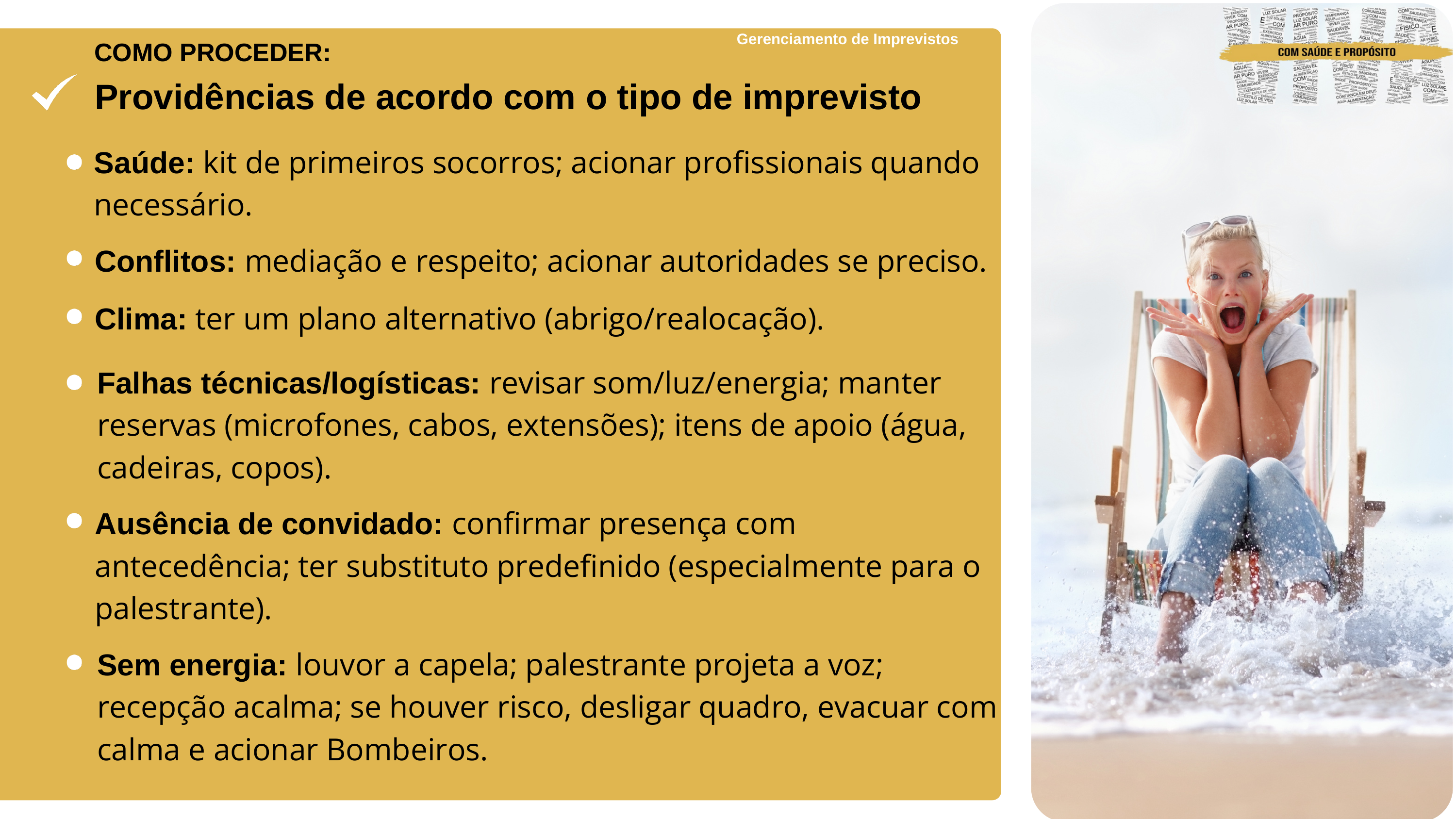

Gerenciamento de Imprevistos

 COMO PROCEDER:
Providências de acordo com o tipo de imprevisto

Saúde: kit de primeiros socorros; acionar profissionais quando necessário.

Conflitos: mediação e respeito; acionar autoridades se preciso.

Clima: ter um plano alternativo (abrigo/realocação).

Falhas técnicas/logísticas: revisar som/luz/energia; manter reservas (microfones, cabos, extensões); itens de apoio (água, cadeiras, copos).

Ausência de convidado: confirmar presença com antecedência; ter substituto predefinido (especialmente para o palestrante).

Sem energia: louvor a capela; palestrante projeta a voz; recepção acalma; se houver risco, desligar quadro, evacuar com calma e acionar Bombeiros.